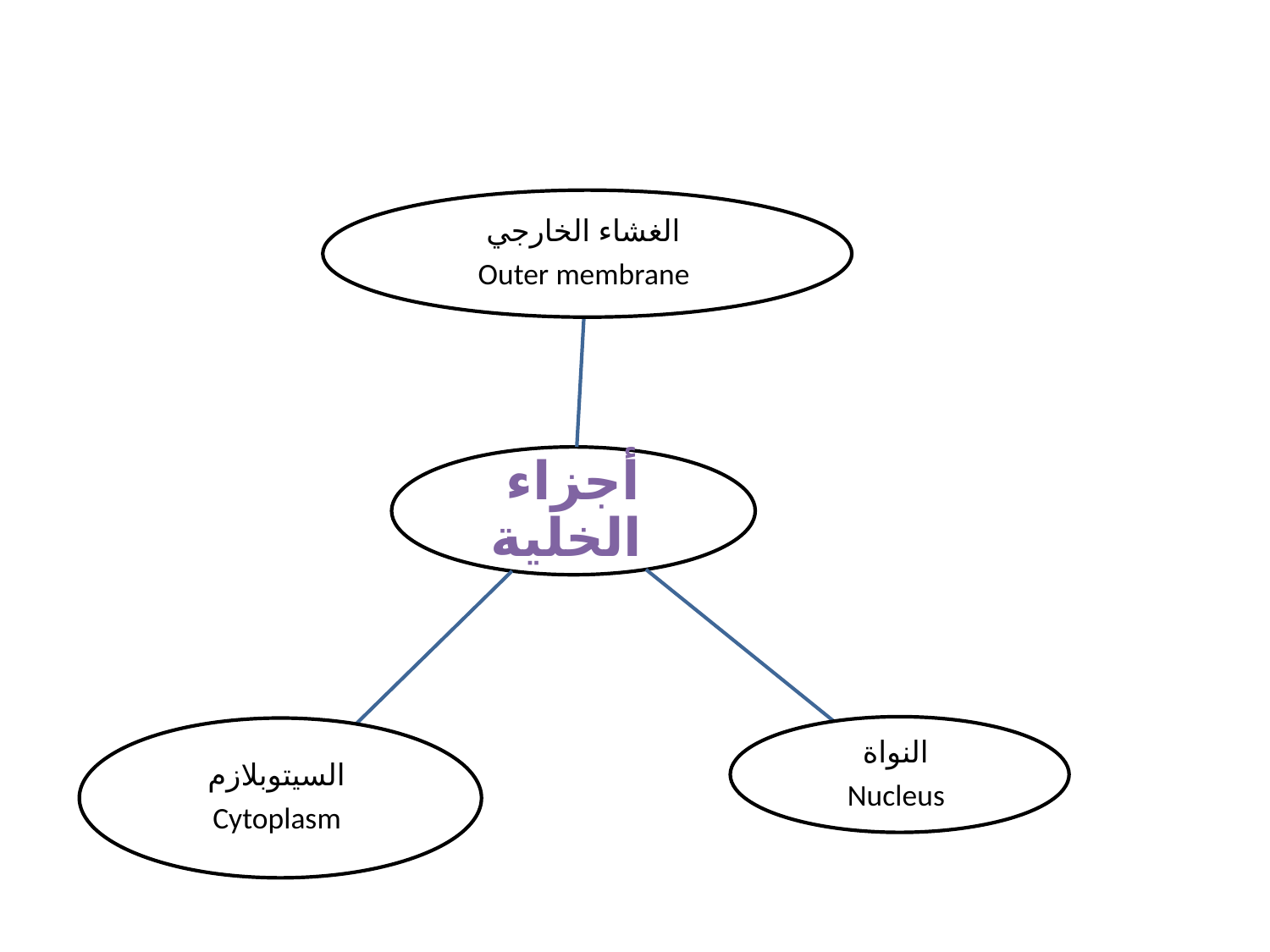

أجزاء الخلية

الغشاء الخارجي
Outer membrane

النواة
Nucleus

السيتوبلازم
Cytoplasm